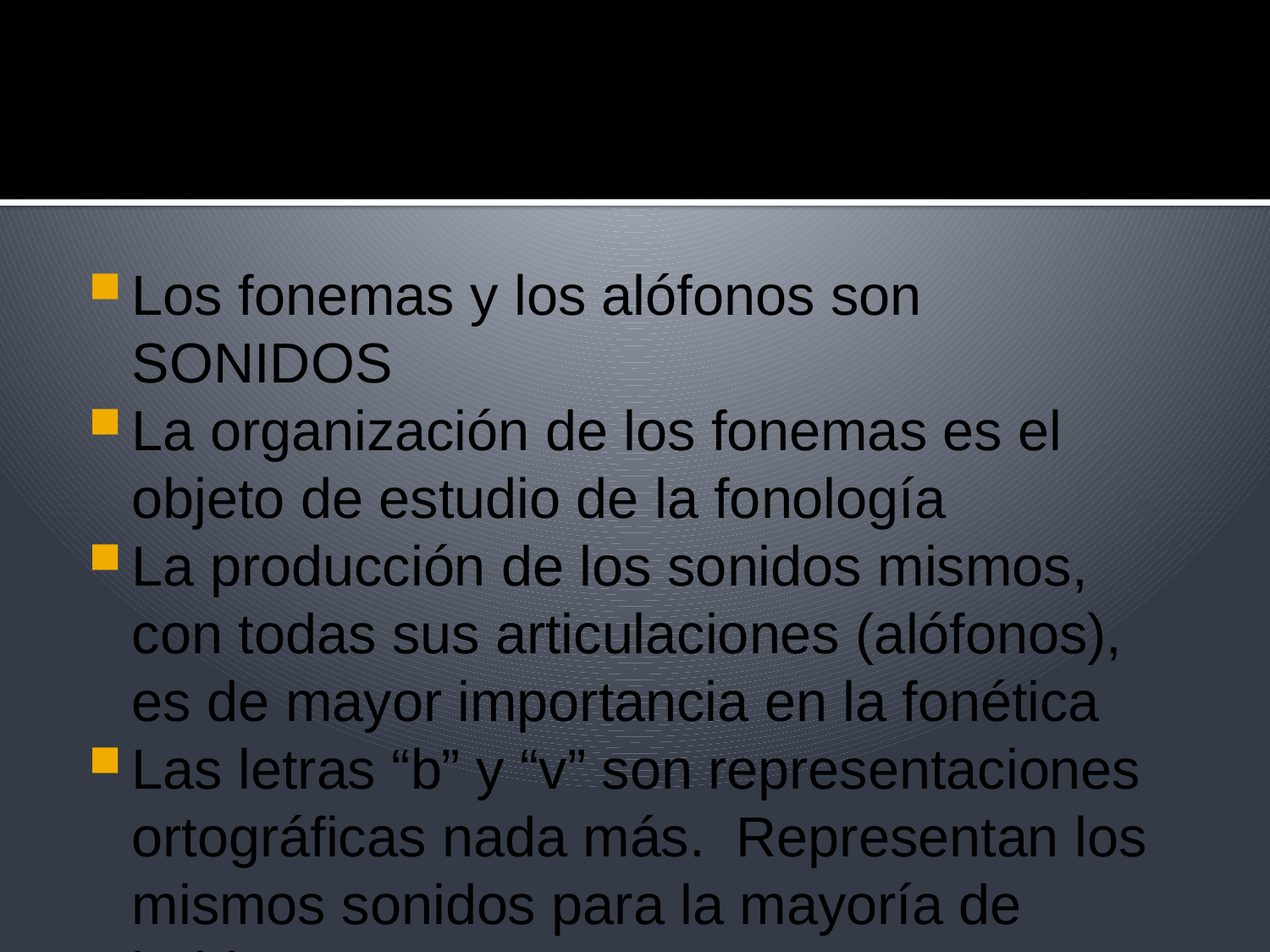

#
Los fonemas y los alófonos son SONIDOS
La organización de los fonemas es el objeto de estudio de la fonología
La producción de los sonidos mismos, con todas sus articulaciones (alófonos), es de mayor importancia en la fonética
Las letras “b” y “v” son representaciones ortográficas nada más.  Representan los mismos sonidos para la mayoría de hablantes